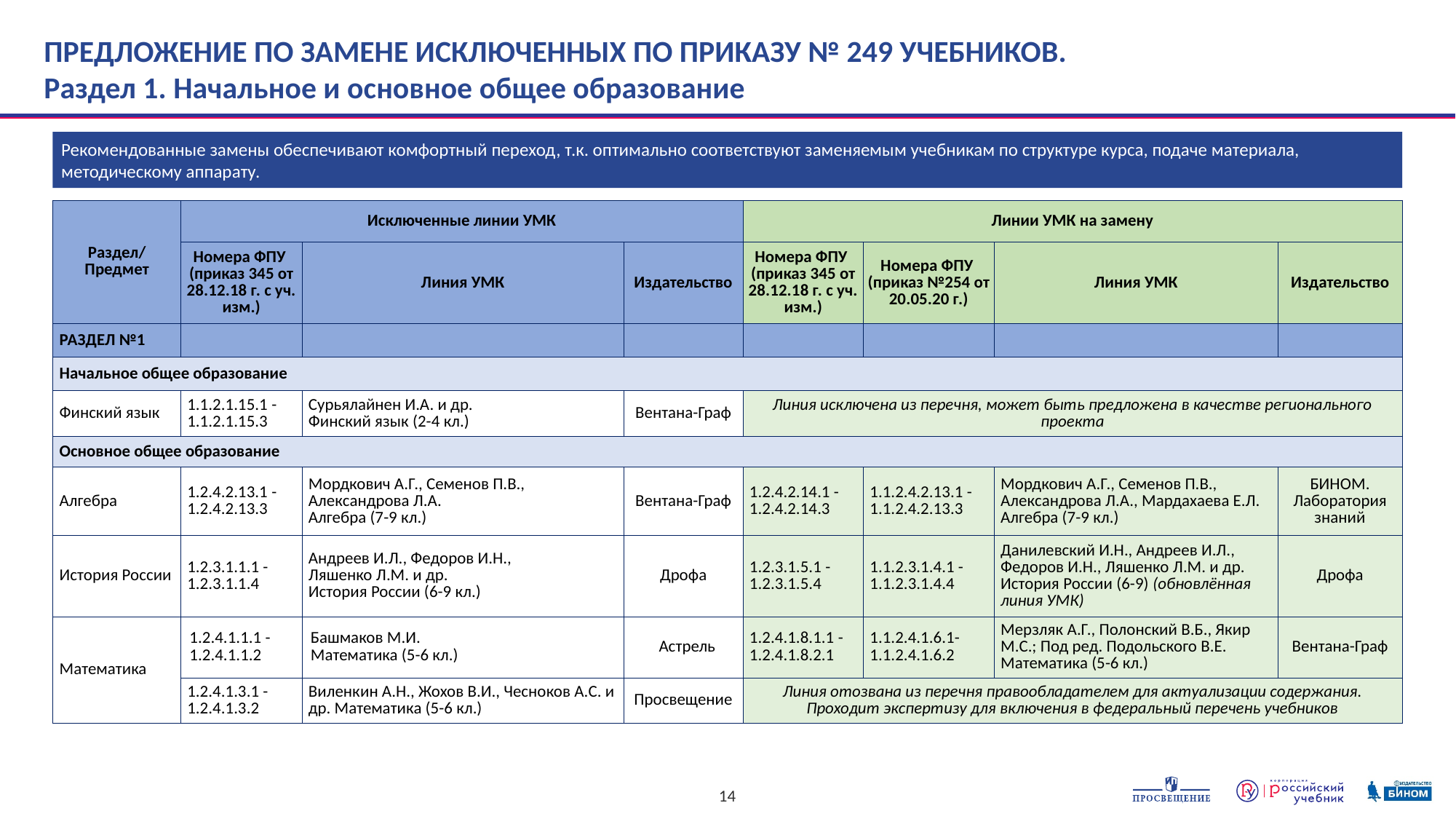

ПРЕДЛОЖЕНИЕ ПО ЗАМЕНЕ ИСКЛЮЧЕННЫХ ПО ПРИКАЗУ № 249 УЧЕБНИКОВ.
Раздел 1. Начальное и основное общее образование
Рекомендованные замены обеспечивают комфортный переход, т.к. оптимально соответствуют заменяемым учебникам по структуре курса, подаче материала, методическому аппарату.
| Раздел/ Предмет | Исключенные линии УМК |  |  | Линии УМК на замену |  |  |  |
| --- | --- | --- | --- | --- | --- | --- | --- |
|  | Номера ФПУ (приказ 345 от 28.12.18 г. с уч. изм.) | Линия УМК | Издательство | Номера ФПУ (приказ 345 от 28.12.18 г. с уч. изм.) | Номера ФПУ (приказ №254 от 20.05.20 г.) | Линия УМК | Издательство |
| РАЗДЕЛ №1 |  |  |  |  |  |  |  |
| Начальное общее образование |  |  |  |  |  |  |  |
| Финский язык | 1.1.2.1.15.1 - 1.1.2.1.15.3 | Сурьялайнен И.А. и др. Финский язык (2-4 кл.) | Вентана-Граф | Линия исключена из перечня, может быть предложена в качестве регионального проекта |  |  |  |
| Основное общее образование |  |  |  |  |  |  |  |
| Алгебра | 1.2.4.2.13.1 - 1.2.4.2.13.3 | Мордкович А.Г., Семенов П.В., Александрова Л.А. Алгебра (7-9 кл.) | Вентана-Граф | 1.2.4.2.14.1 - 1.2.4.2.14.3 | 1.1.2.4.2.13.1 - 1.1.2.4.2.13.3 | Мордкович А.Г., Семенов П.В., Александрова Л.А., Мардахаева Е.Л. Алгебра (7-9 кл.) | БИНОМ. Лаборатория знаний |
| История России | 1.2.3.1.1.1 - 1.2.3.1.1.4 | Андреев И.Л., Федоров И.Н., Ляшенко Л.М. и др. История России (6-9 кл.) | Дрофа | 1.2.3.1.5.1 - 1.2.3.1.5.4 | 1.1.2.3.1.4.1 - 1.1.2.3.1.4.4 | Данилевский И.Н., Андреев И.Л., Федоров И.Н., Ляшенко Л.М. и др. История России (6-9) (обновлённая линия УМК) | Дрофа |
| Математика | 1.2.4.1.1.1 - 1.2.4.1.1.2 | Башмаков М.И. Математика (5-6 кл.) | Астрель | 1.2.4.1.8.1.1 - 1.2.4.1.8.2.1 | 1.1.2.4.1.6.1- 1.1.2.4.1.6.2 | Мерзляк А.Г., Полонский В.Б., Якир М.С.; Под ред. Подольского В.Е. Математика (5-6 кл.) | Вентана-Граф |
|  | 1.2.4.1.3.1 - 1.2.4.1.3.2 | Виленкин А.Н., Жохов В.И., Чесноков А.С. и др. Математика (5-6 кл.) | Просвещение | Линия отозвана из перечня правообладателем для актуализации содержания. Проходит экспертизу для включения в федеральный перечень учебников |  |  |  |